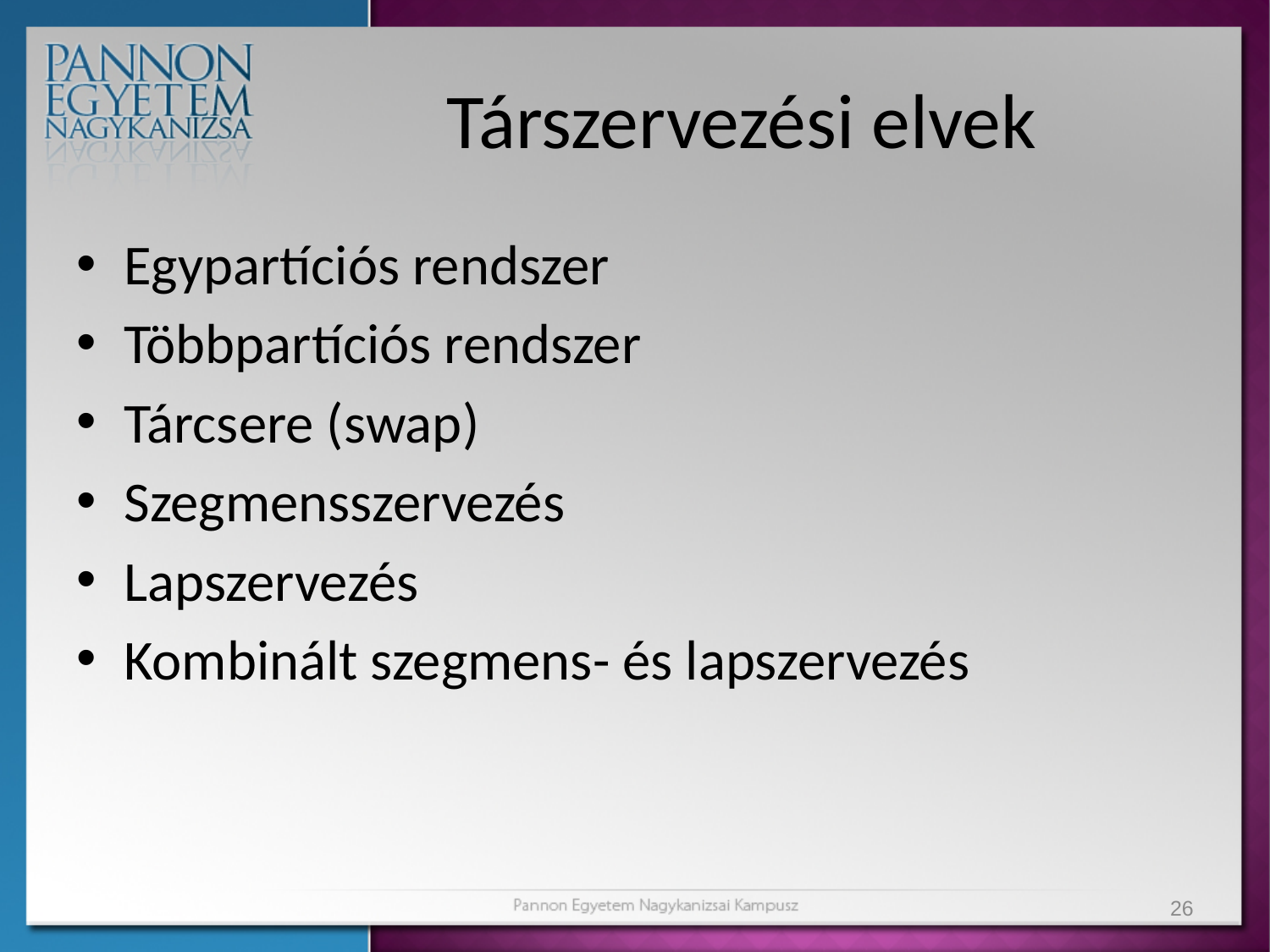

# Társzervezési elvek
Egypartíciós rendszer
Többpartíciós rendszer
Tárcsere (swap)
Szegmensszervezés
Lapszervezés
Kombinált szegmens- és lapszervezés
26